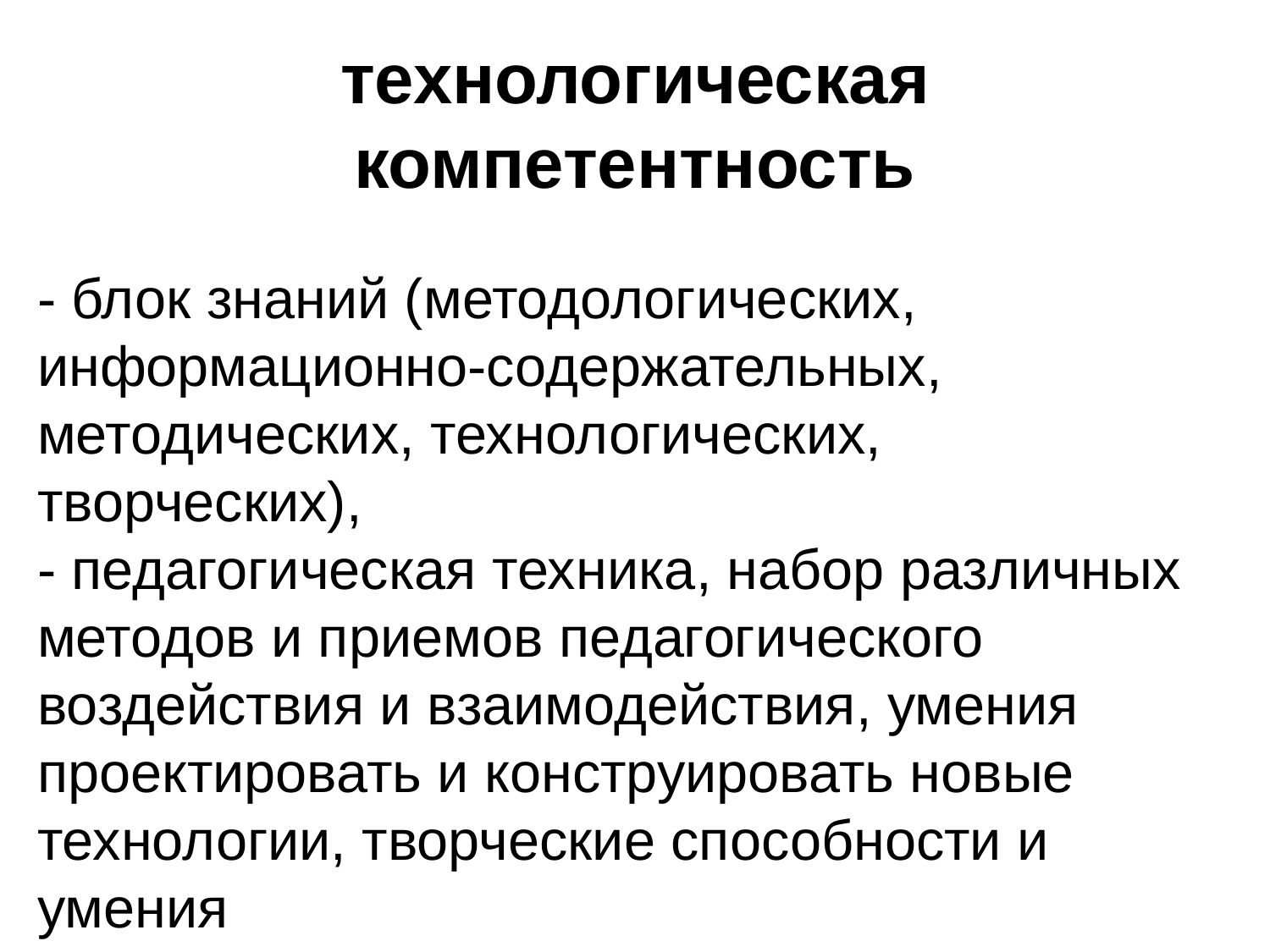

# технологическая компетентность
- блок знаний (методологических, информационно-содержательных, методических, технологических, творческих),
- педагогическая техника, набор различных методов и приемов педагогического воздействия и взаимодействия, умения проектировать и конструировать новые технологии, творческие способности и умения